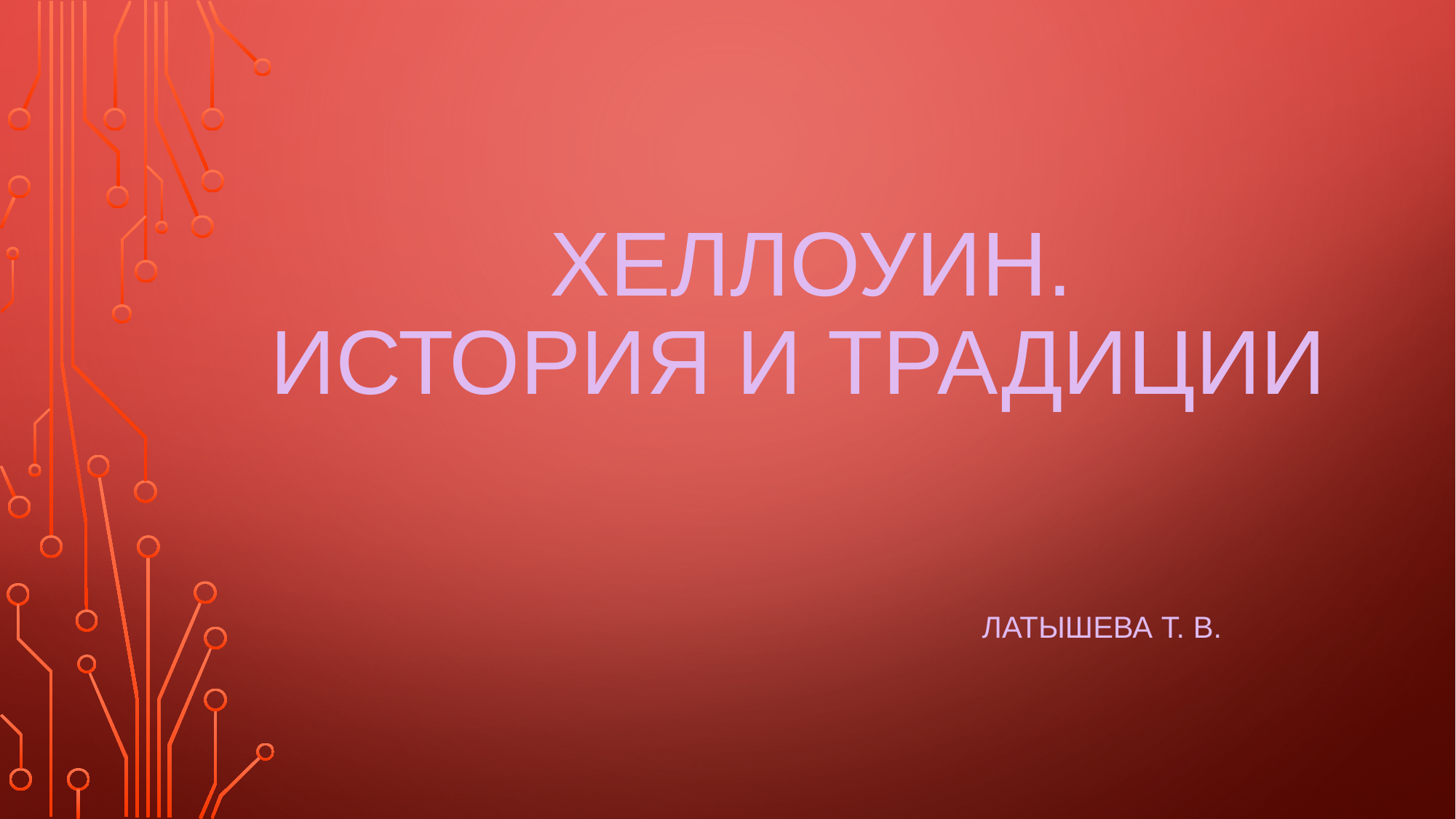

# Хеллоуин. История и традиции
Латышева т. в.